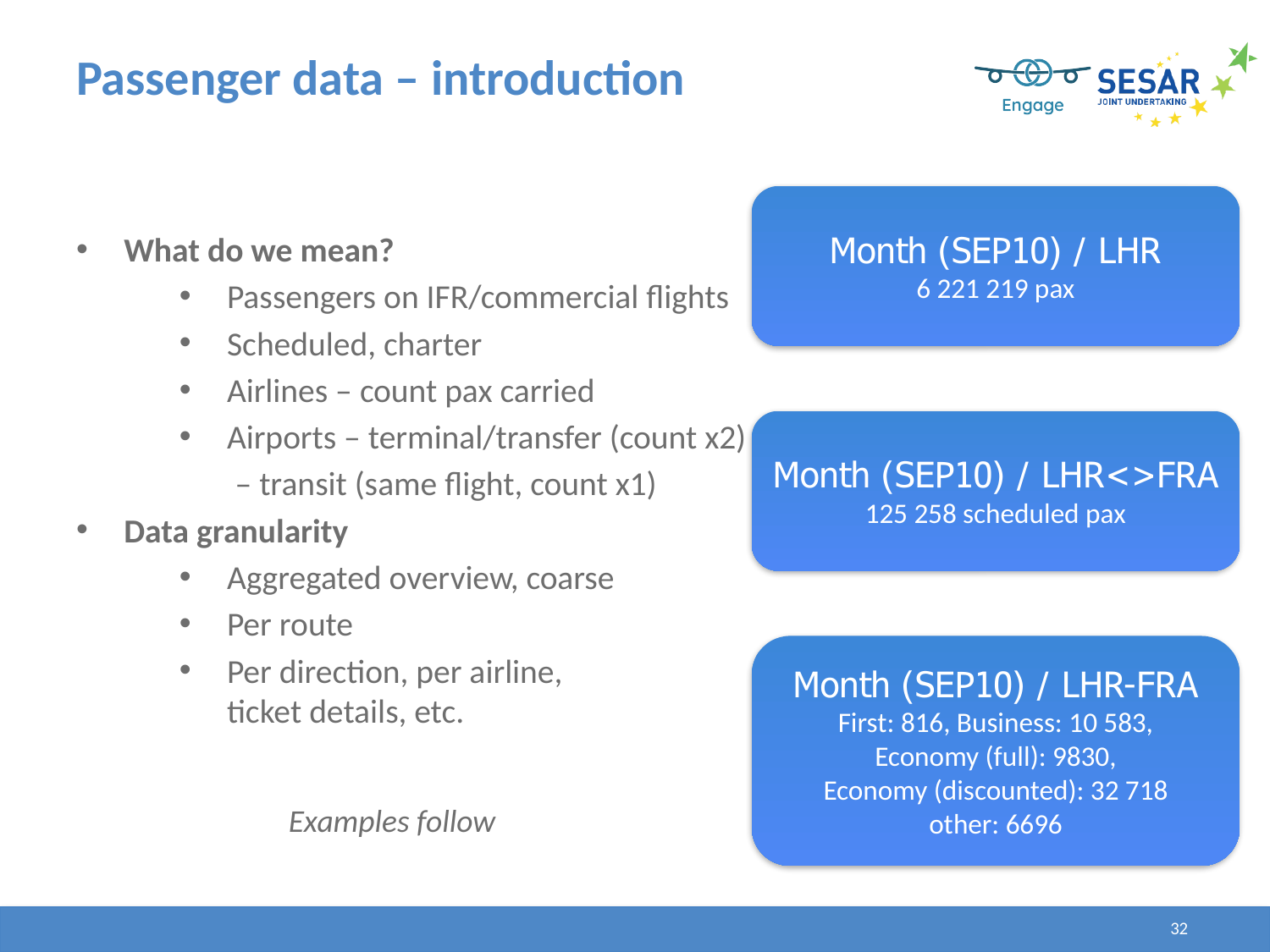

# Passenger data – introduction
Month (SEP10) / LHR
6 221 219 pax
What do we mean?
Passengers on IFR/commercial flights
Scheduled, charter
Airlines – count pax carried
Airports – terminal/transfer (count x2)
– transit (same flight, count x1)
Data granularity
Aggregated overview, coarse
Per route
Per direction, per airline,
ticket details, etc.

Month (SEP10) / LHR<>FRA
125 258 scheduled pax
Month (SEP10) / LHR-FRA
First: 816, Business: 10 583,
Economy (full): 9830,
Economy (discounted): 32 718
other: 6696
Examples follow

32